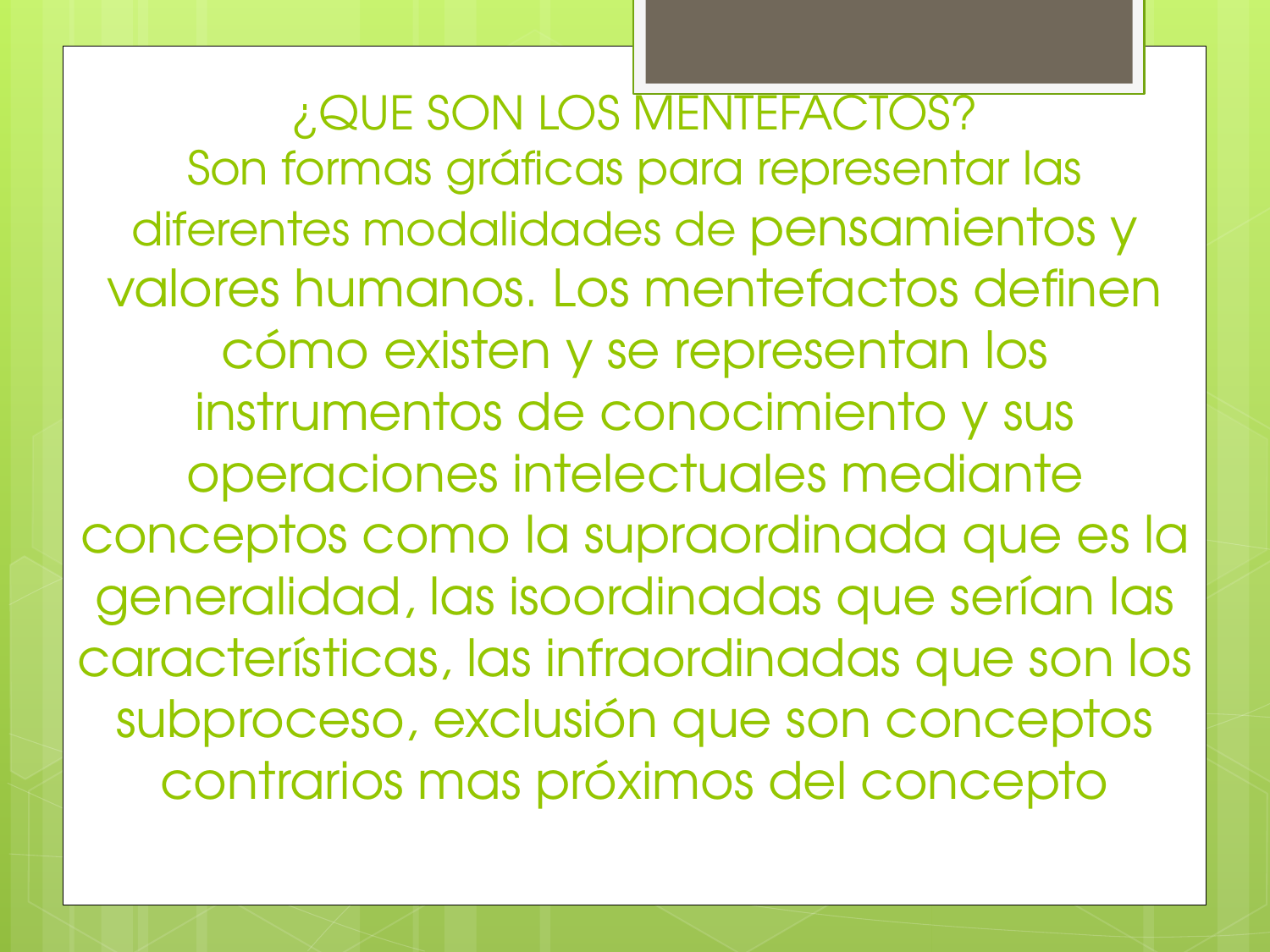

# ¿QUE SON LOS MENTEFACTOS? Son formas gráficas para representar las diferentes modalidades de pensamientos y valores humanos. Los mentefactos definen cómo existen y se representan los instrumentos de conocimiento y sus operaciones intelectuales mediante conceptos como la supraordinada que es la generalidad, las isoordinadas que serían las características, las infraordinadas que son los subproceso, exclusión que son conceptos contrarios mas próximos del concepto